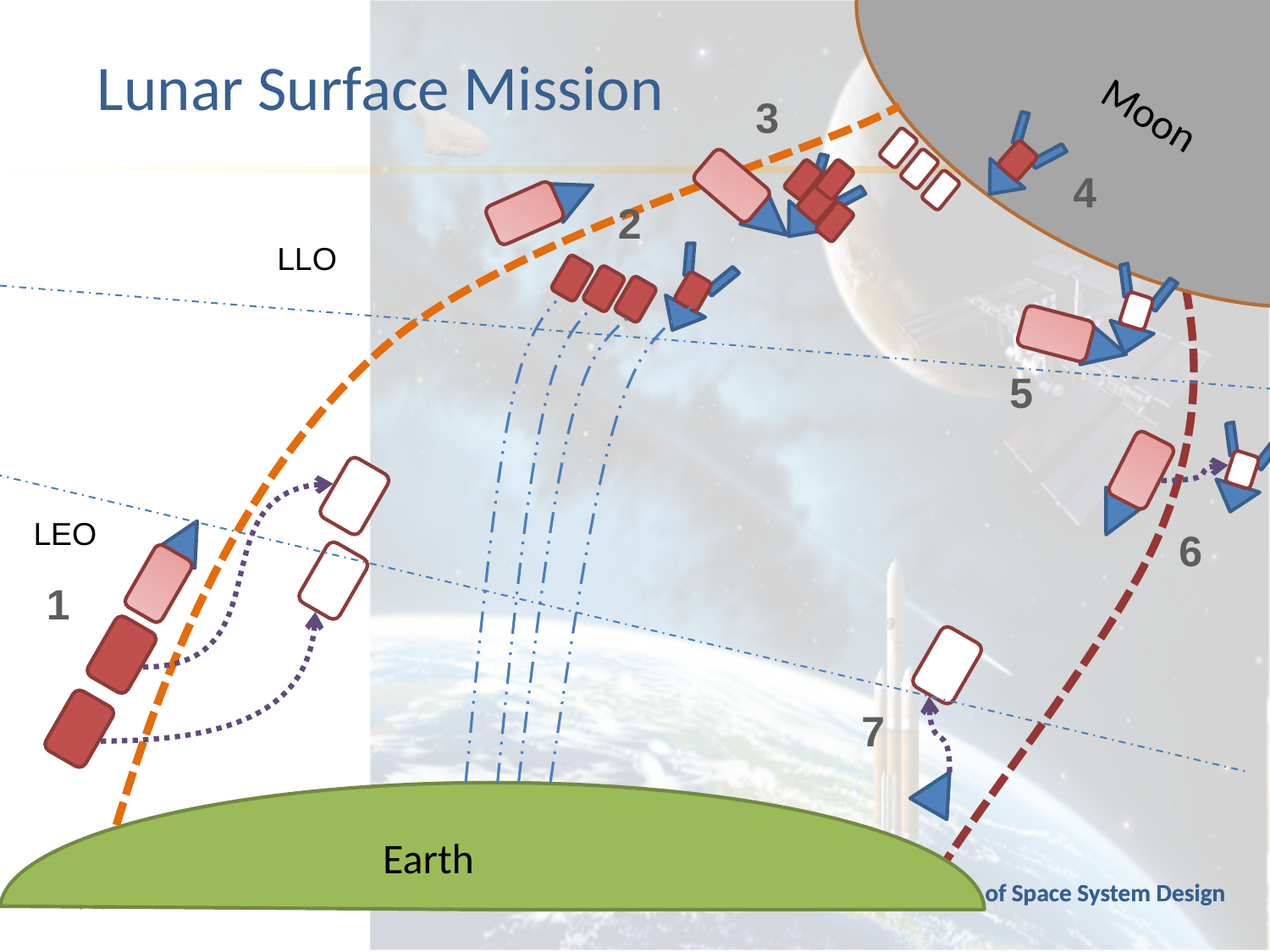

# Lunar Surface Mission
3
Moon

4

2

LLO

5

LEO

6

1

7

Earth